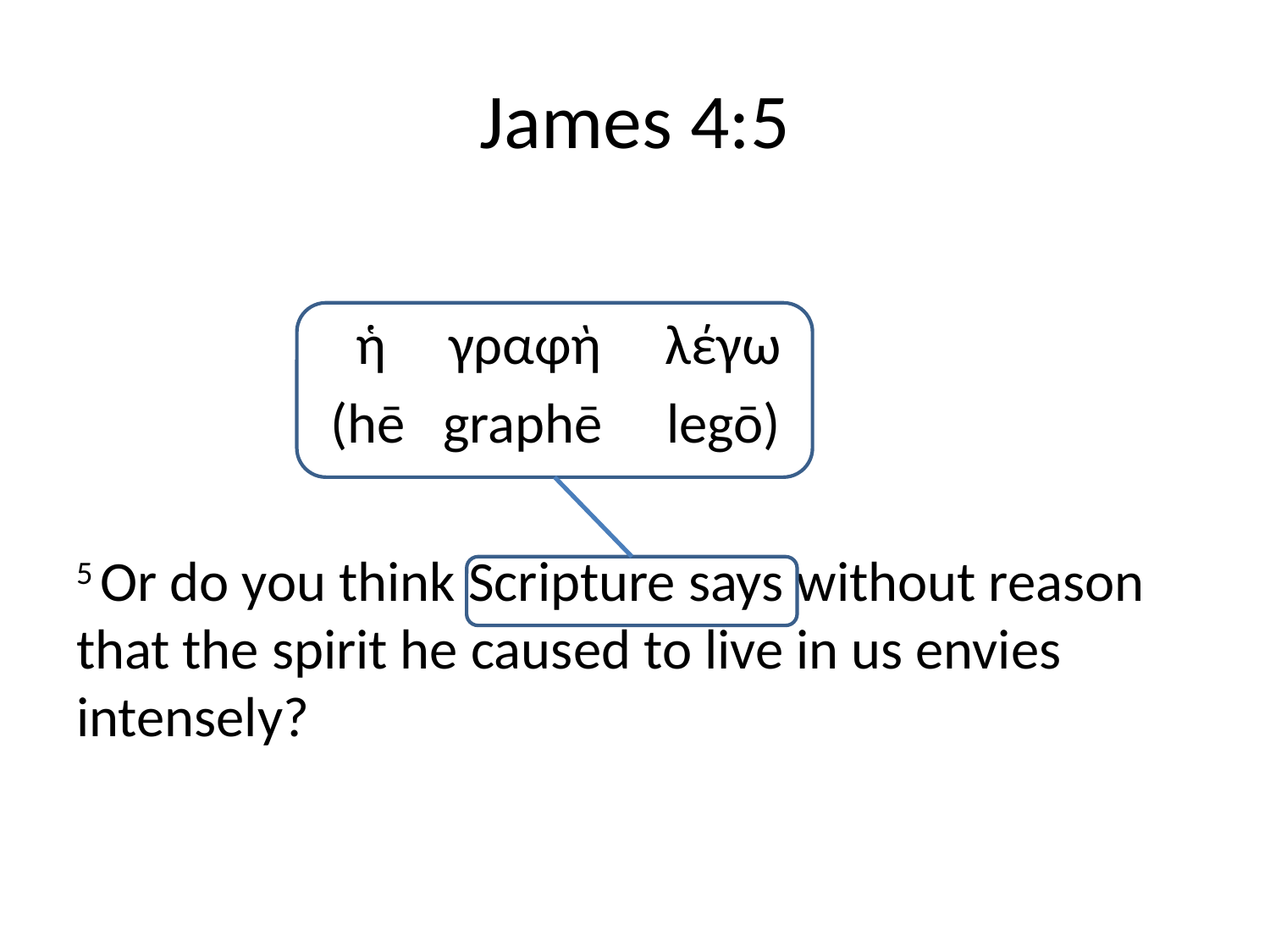

# James 4:5

		  ἡ     γραφὴ     λέγω
		(hē   graphē     legō)

5 Or do you think Scripture says without reason that the spirit he caused to live in us envies intensely?